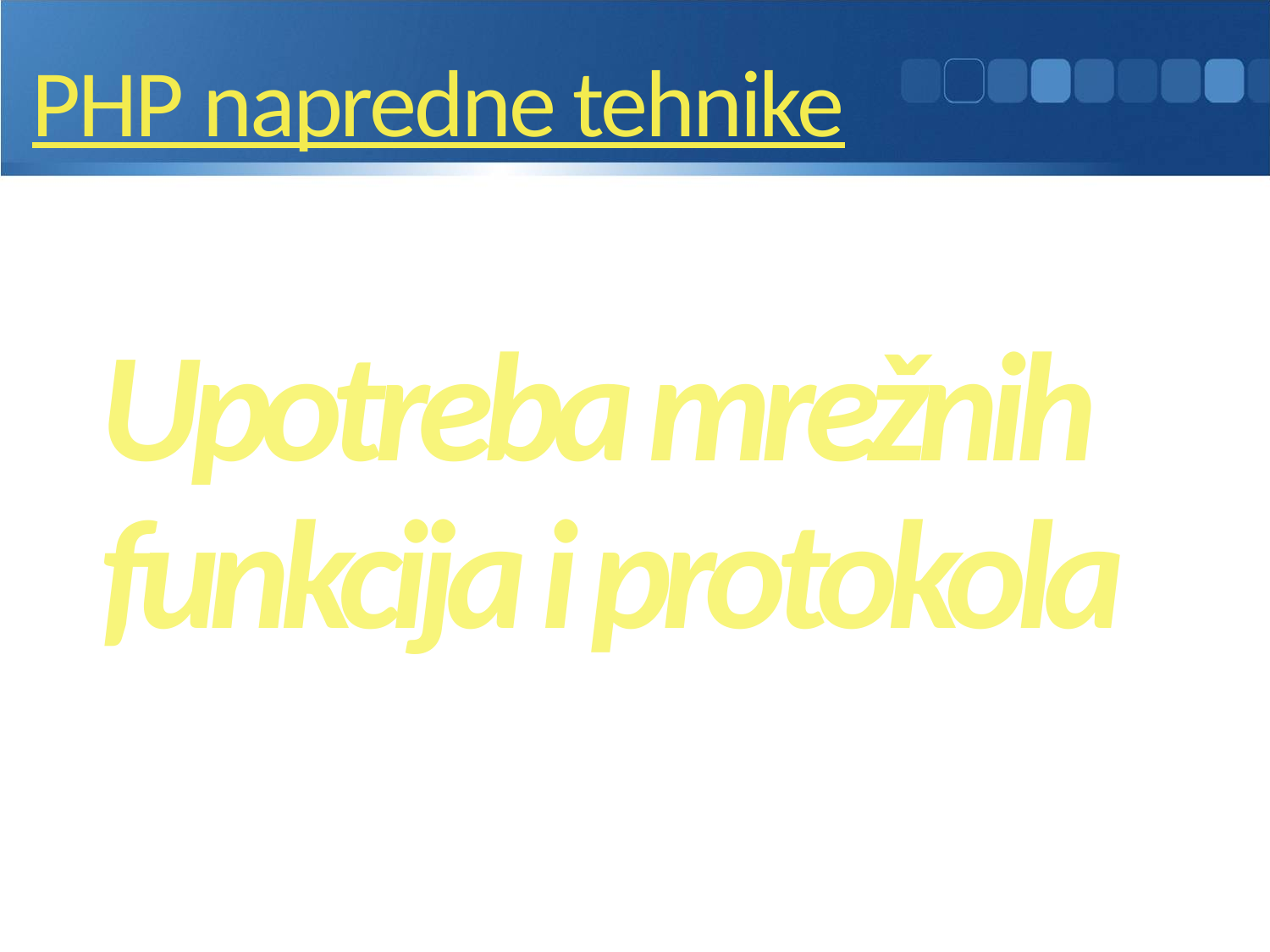

# PHP napredne tehnike
Upotreba mrežnih funkcija i protokola